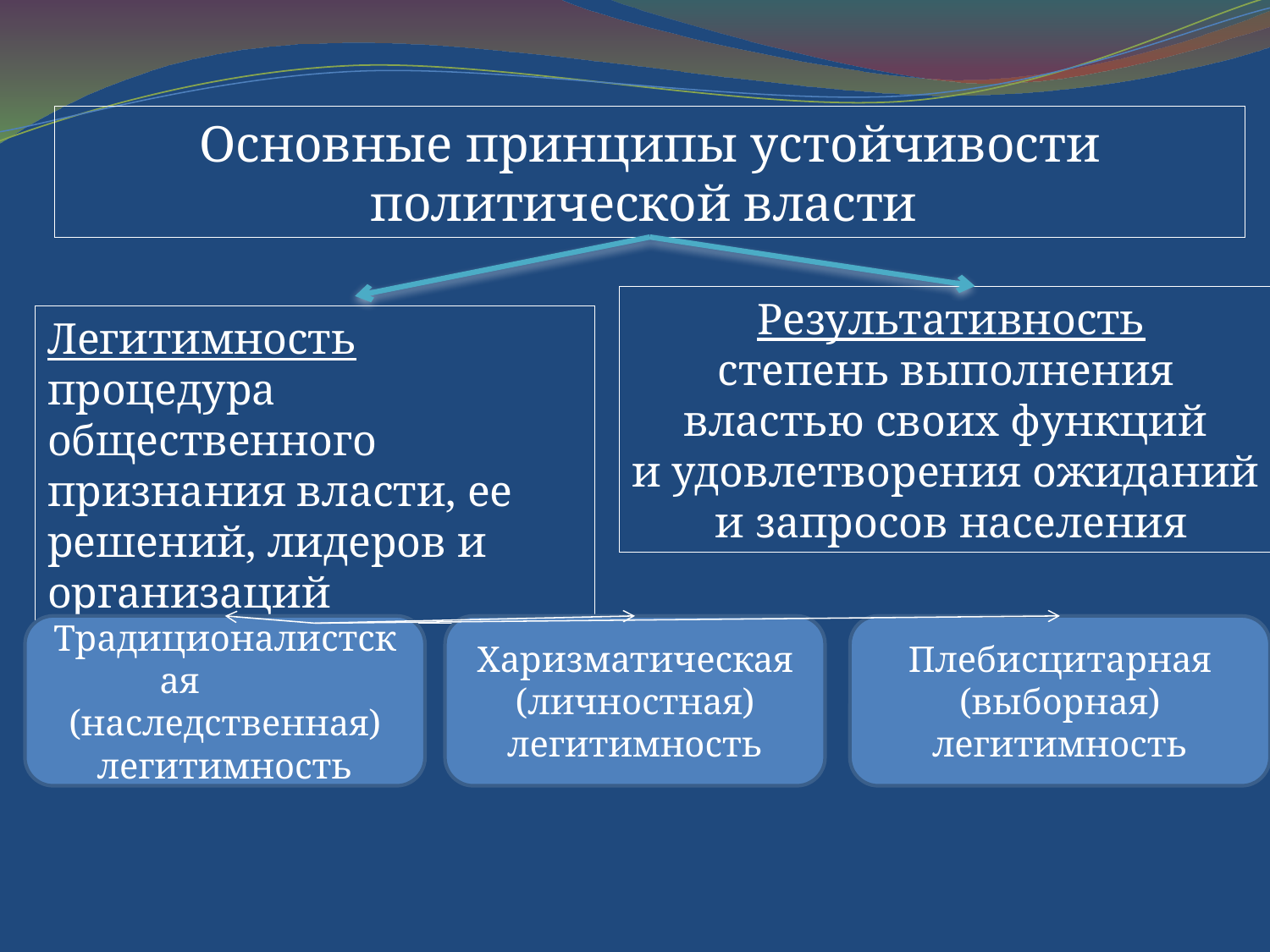

Основные принципы устойчивости политической власти
Результативность
степень выполнения
властью своих функций
и удовлетворения ожиданий
и запросов населения
Легитимность процедура общественного признания власти, ее решений, лидеров и организаций
Традиционалистская           (наследственная)
легитимность
Харизматическая
(личностная)
легитимность
Плебисцитарная
(выборная)
легитимность